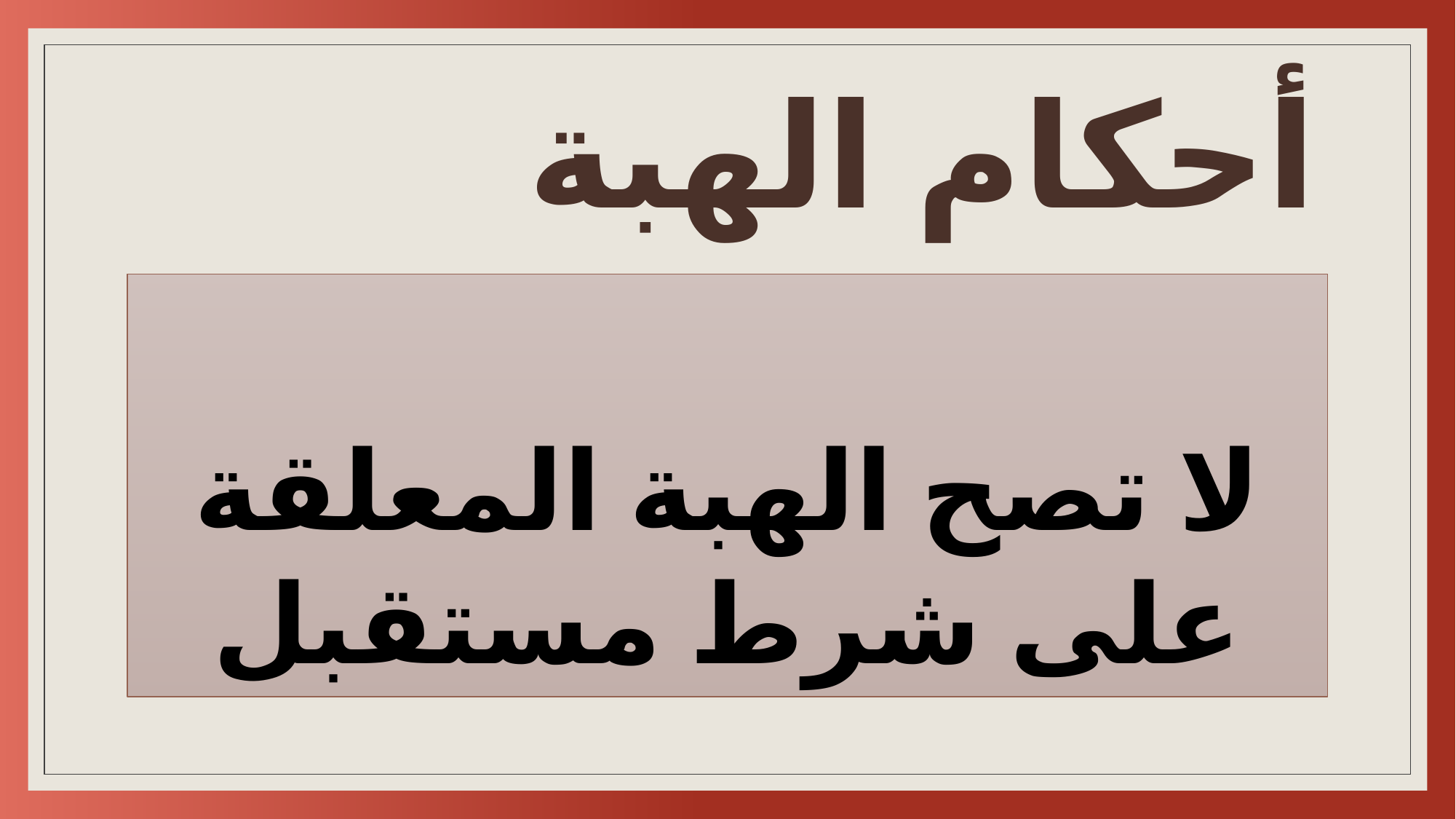

# أحكام الهبة

لا تصح الهبة المعلقة على شرط مستقبل